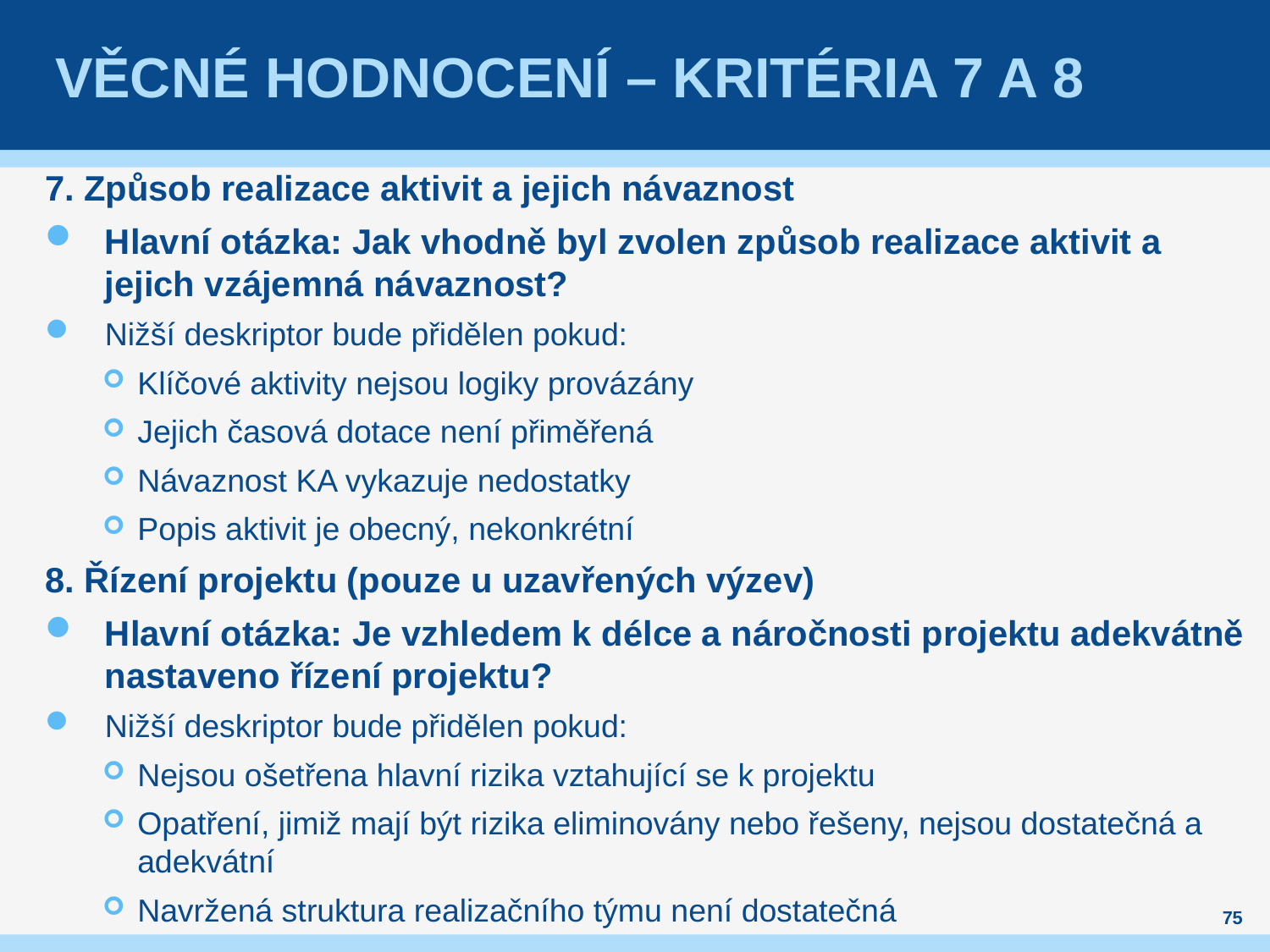

# věcné hodnocení – kritéria 7 a 8
7. Způsob realizace aktivit a jejich návaznost
Hlavní otázka: Jak vhodně byl zvolen způsob realizace aktivit a jejich vzájemná návaznost?
Nižší deskriptor bude přidělen pokud:
Klíčové aktivity nejsou logiky provázány
Jejich časová dotace není přiměřená
Návaznost KA vykazuje nedostatky
Popis aktivit je obecný, nekonkrétní
8. Řízení projektu (pouze u uzavřených výzev)
Hlavní otázka: Je vzhledem k délce a náročnosti projektu adekvátně nastaveno řízení projektu?
Nižší deskriptor bude přidělen pokud:
Nejsou ošetřena hlavní rizika vztahující se k projektu
Opatření, jimiž mají být rizika eliminovány nebo řešeny, nejsou dostatečná a adekvátní
Navržená struktura realizačního týmu není dostatečná

75